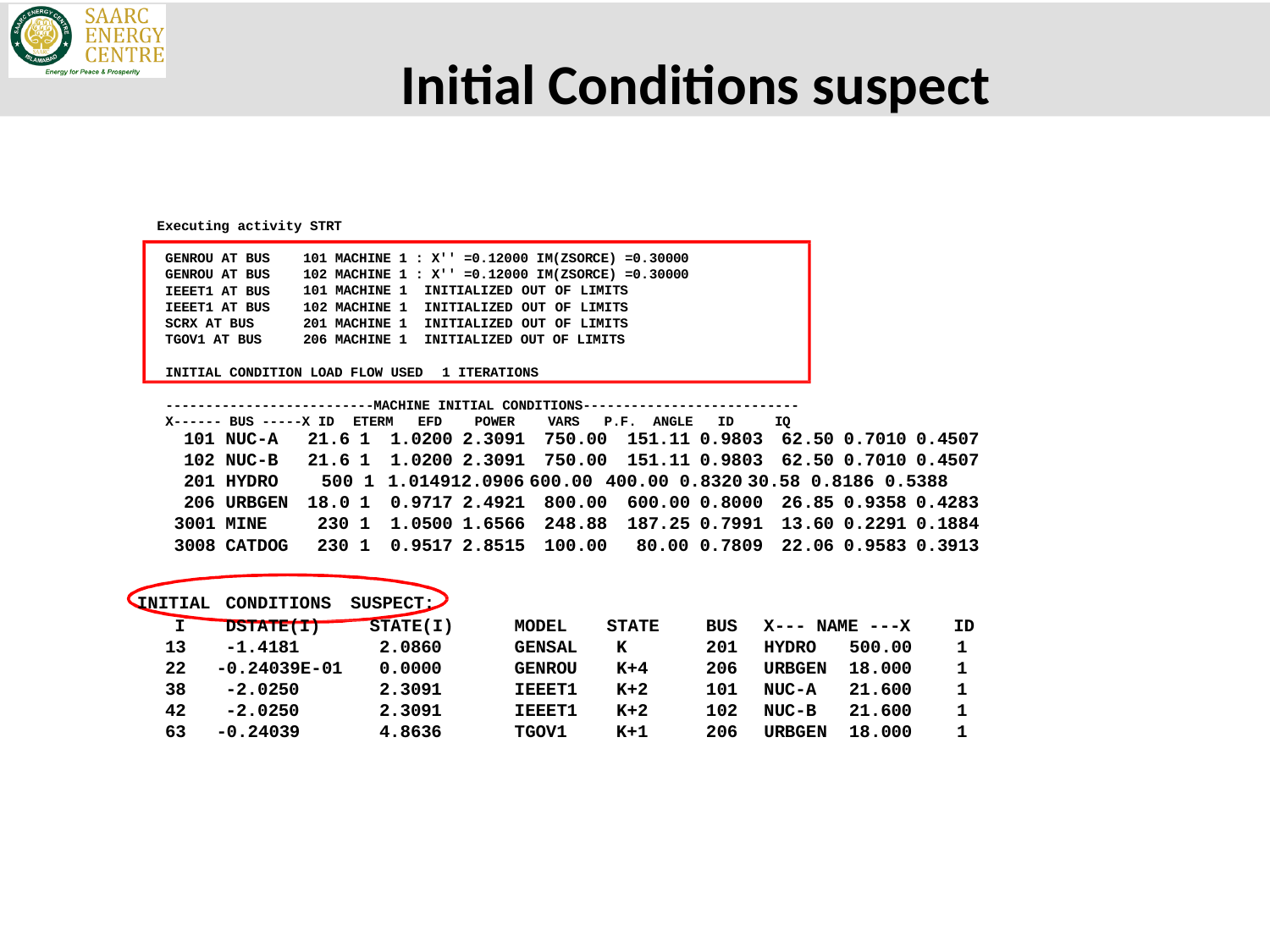

# Initial Conditions suspect
Executing activity STRT

GENROU AT BUS GENROU AT BUS IEEET1 AT BUS IEEET1 AT BUS SCRX AT BUS TGOV1 AT BUS
101 MACHINE 1 : X'' =0.12000 IM(ZSORCE) =0.30000
102 MACHINE 1 : X'' =0.12000 IM(ZSORCE) =0.30000
MACHINE 1
MACHINE 1
201 MACHINE 1
206 MACHINE 1
INITIALIZED OUT OF LIMITS INITIALIZED OUT OF LIMITS INITIALIZED OUT OF LIMITS INITIALIZED OUT OF LIMITS
INITIAL CONDITION LOAD FLOW USED	1 ITERATIONS

--------------------------MACHINE INITIAL CONDITIONS--------------------------- X------ BUS -----X ID	ETERM	EFD	POWER	VARS	P.F.	ANGLE	ID	IQ
| 101 | NUC-A | 21.6 | 1 | 1.0200 | 2.3091 | 750.00 | 151.11 | 0.9803 | 62.50 | 0.7010 | 0.4507 |
| --- | --- | --- | --- | --- | --- | --- | --- | --- | --- | --- | --- |
| 102 | NUC-B | 21.6 | 1 | 1.0200 | 2.3091 | 750.00 | 151.11 | 0.9803 | 62.50 | 0.7010 | 0.4507 |
| 201 HYDRO 500 1 1.014912.0906 600.00 400.00 0.8320 30.58 0.8186 0.5388 |  |  |  |  |  |  |  |  |  |  |  |
| 206 | URBGEN | 18.0 | 1 | 0.9717 | 2.4921 | 800.00 | 600.00 | 0.8000 | 26.85 | 0.9358 | 0.4283 |
| 3001 | MINE | 230 | 1 | 1.0500 | 1.6566 | 248.88 | 187.25 | 0.7991 | 13.60 | 0.2291 | 0.1884 |
| 3008 | CATDOG | 230 | 1 | 0.9517 | 2.8515 | 100.00 | 80.00 | 0.7809 | 22.06 | 0.9583 | 0.3913 |

| INITIAL | CONDITIONS | SUSPECT: |  |  |  |  |  |
| --- | --- | --- | --- | --- | --- | --- | --- |
| I | DSTATE(I) | STATE(I) | MODEL | STATE | BUS | X--- NAME ---X | ID |
| 13 | -1.4181 | 2.0860 | GENSAL | K | 201 | HYDRO 500.00 | 1 |
| 22 | -0.24039E-01 | 0.0000 | GENROU | K+4 | 206 | URBGEN 18.000 | 1 |
| 38 | -2.0250 | 2.3091 | IEEET1 | K+2 | 101 | NUC-A 21.600 | 1 |
| 42 | -2.0250 | 2.3091 | IEEET1 | K+2 | 102 | NUC-B 21.600 | 1 |
| 63 | -0.24039 | 4.8636 | TGOV1 | K+1 | 206 | URBGEN 18.000 | 1 |